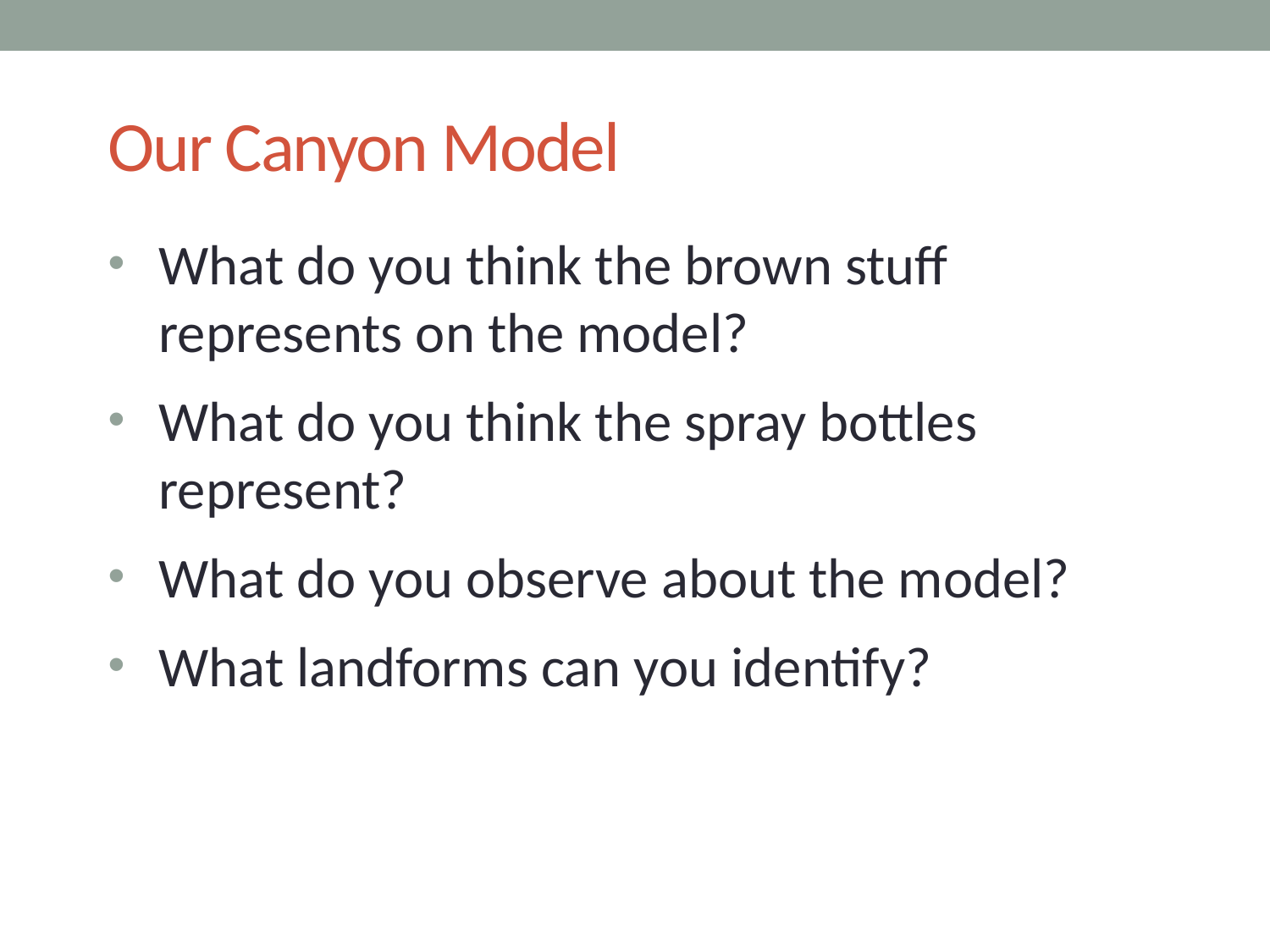

# Our Canyon Model
What do you think the brown stuff represents on the model?
What do you think the spray bottles represent?
What do you observe about the model?
What landforms can you identify?